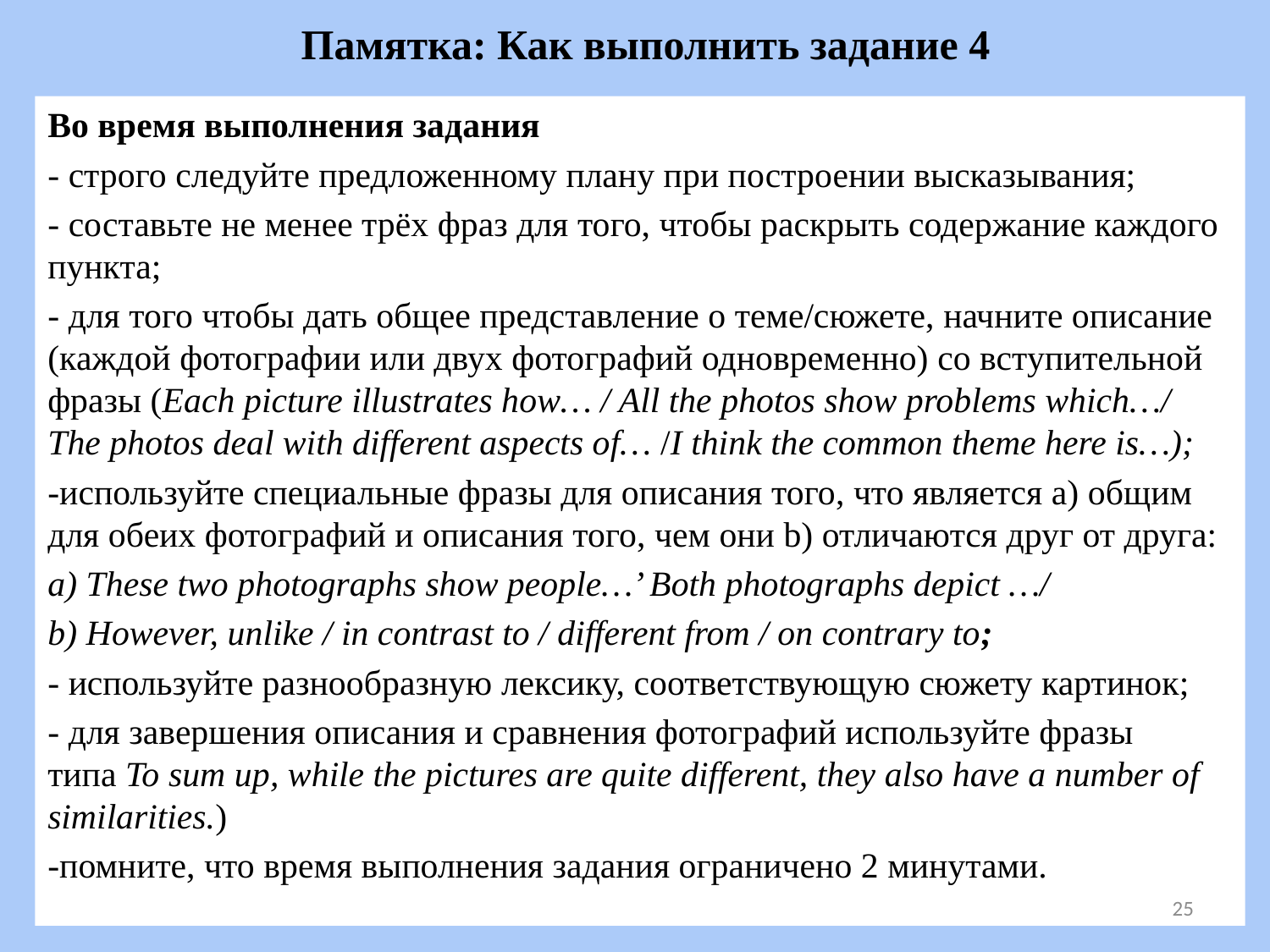

# Памятка: Как выполнить задание 4
Во время выполнения задания
- строго следуйте предложенному плану при построении высказывания;
- составьте не менее трёх фраз для того, чтобы раскрыть содержание каждого пункта;
- для того чтобы дать общее представление о теме/сюжете, начните описание (каждой фотографии или двух фотографий одновременно) со вступительной фразы (Each picture illustrates how… / All the photos show problems which…/ The photos deal with different aspects of… /I think the common theme here is…);
-используйте специальные фразы для описания того, что является a) общим для обеих фотографий и описания того, чем они b) отличаются друг от друга:
a) These two photographs show people…’ Both photographs depict …/
b) However, unlike / in contrast to / different from / on contrary to;
- используйте разнообразную лексику, соответствующую сюжету картинок;
- для завершения описания и сравнения фотографий используйте фразы типа To sum up, while the pictures are quite different, they also have a number of similarities.)
-помните, что время выполнения задания ограничено 2 минутами.

25